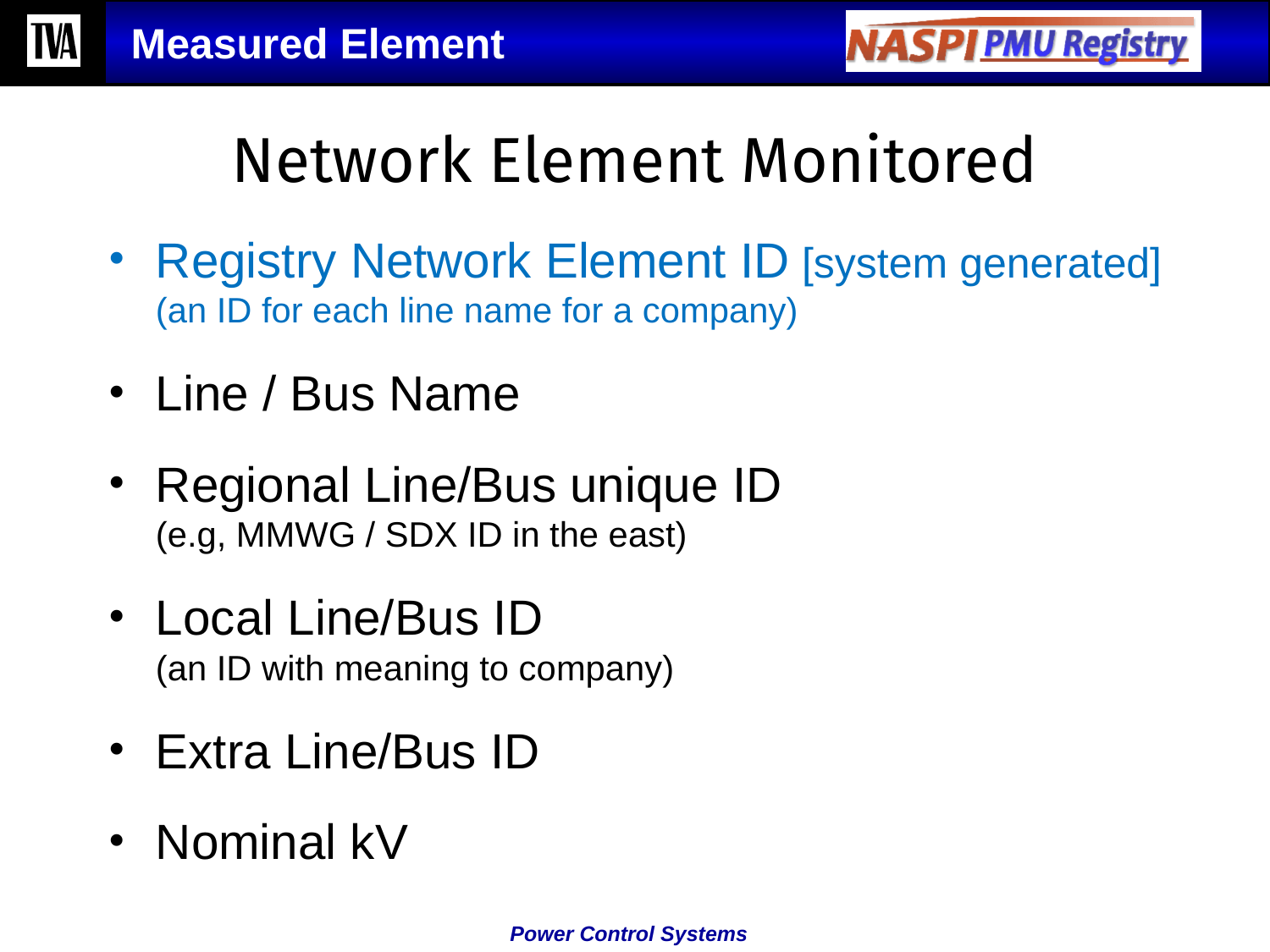

Measured Element
# Network Element Monitored
Registry Network Element ID [system generated]
(an ID for each line name for a company)
Line / Bus Name
Regional Line/Bus unique ID
(e.g, MMWG / SDX ID in the east)
Local Line/Bus ID
(an ID with meaning to company)
Extra Line/Bus ID
Nominal kV